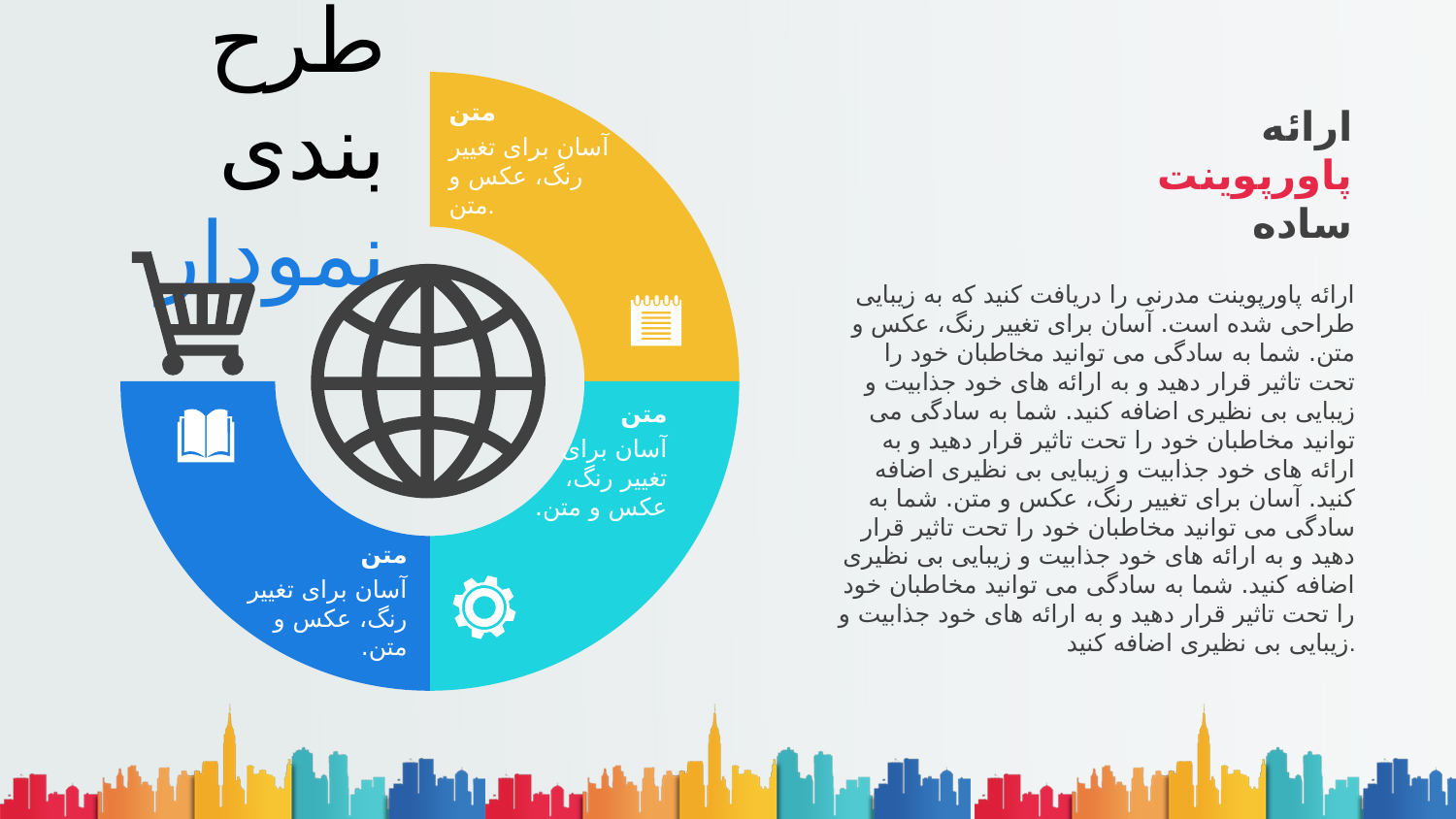

# طرح بندی نمودار

### Chart

| Category |  |
|---|---|
متن
آسان برای تغییر رنگ، عکس و متن.
ارائه
 پاورپوینت
 ساده

ارائه پاورپوینت مدرنی را دریافت کنید که به زیبایی طراحی شده است. آسان برای تغییر رنگ، عکس و متن. شما به سادگی می توانید مخاطبان خود را تحت تاثیر قرار دهید و به ارائه های خود جذابیت و زیبایی بی نظیری اضافه کنید. شما به سادگی می توانید مخاطبان خود را تحت تاثیر قرار دهید و به ارائه های خود جذابیت و زیبایی بی نظیری اضافه کنید. آسان برای تغییر رنگ، عکس و متن. شما به سادگی می توانید مخاطبان خود را تحت تاثیر قرار دهید و به ارائه های خود جذابیت و زیبایی بی نظیری اضافه کنید. شما به سادگی می توانید مخاطبان خود را تحت تاثیر قرار دهید و به ارائه های خود جذابیت و زیبایی بی نظیری اضافه کنید.

متن
آسان برای تغییر رنگ، عکس و متن.

متن
آسان برای تغییر رنگ، عکس و متن.